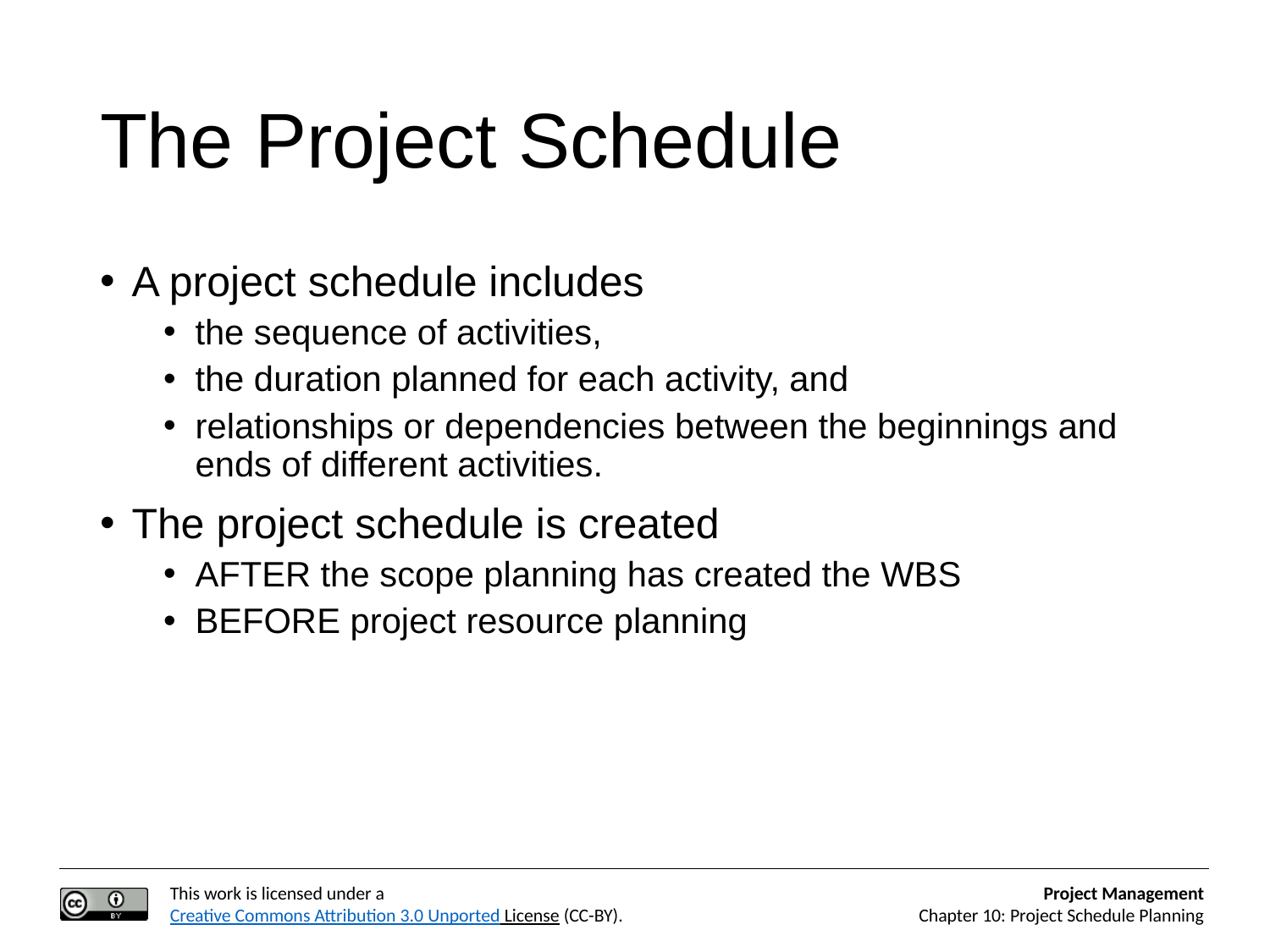

# The Project Schedule
A project schedule includes
the sequence of activities,
the duration planned for each activity, and
relationships or dependencies between the beginnings and ends of different activities.
The project schedule is created
AFTER the scope planning has created the WBS
BEFORE project resource planning